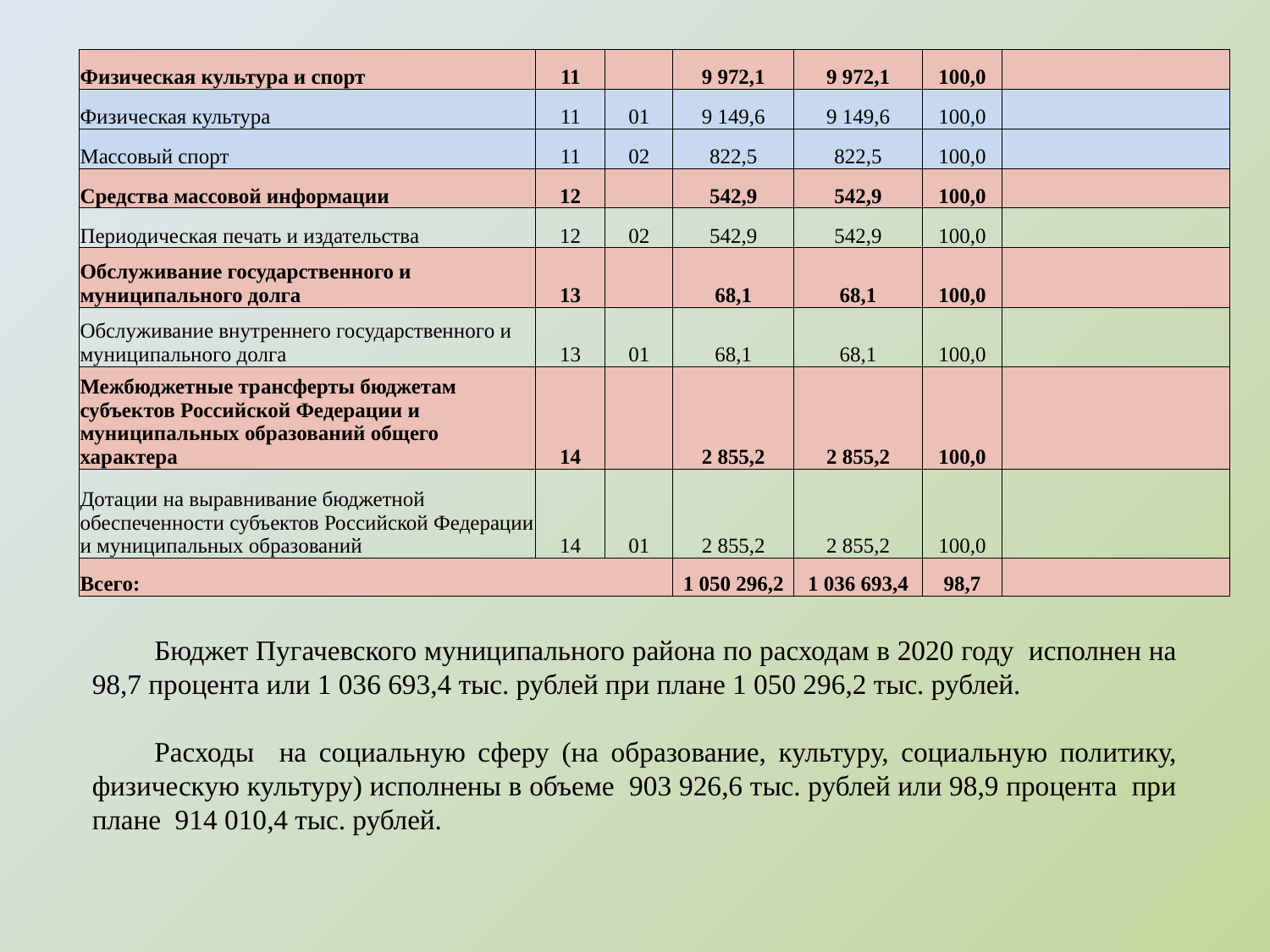

| Физическая культура и спорт | 11 |  | 9 972,1 | 9 972,1 | 100,0 |  |
| --- | --- | --- | --- | --- | --- | --- |
| Физическая культура | 11 | 01 | 9 149,6 | 9 149,6 | 100,0 |  |
| Массовый спорт | 11 | 02 | 822,5 | 822,5 | 100,0 |  |
| Средства массовой информации | 12 |  | 542,9 | 542,9 | 100,0 |  |
| Периодическая печать и издательства | 12 | 02 | 542,9 | 542,9 | 100,0 |  |
| Обслуживание государственного и муниципального долга | 13 |  | 68,1 | 68,1 | 100,0 |  |
| Обслуживание внутреннего государственного и муниципального долга | 13 | 01 | 68,1 | 68,1 | 100,0 |  |
| Межбюджетные трансферты бюджетам субъектов Российской Федерации и муниципальных образований общего характера | 14 |  | 2 855,2 | 2 855,2 | 100,0 |  |
| Дотации на выравнивание бюджетной обеспеченности субъектов Российской Федерации и муниципальных образований | 14 | 01 | 2 855,2 | 2 855,2 | 100,0 |  |
| Всего: |  |  | 1 050 296,2 | 1 036 693,4 | 98,7 |  |
Бюджет Пугачевского муниципального района по расходам в 2020 году  исполнен на 98,7 процента или 1 036 693,4 тыс. рублей при плане 1 050 296,2 тыс. рублей.

Расходы  на социальную сферу (на образование, культуру, социальную политику, физическую культуру) исполнены в объеме  903 926,6 тыс. рублей или 98,9 процента  при плане  914 010,4 тыс. рублей.